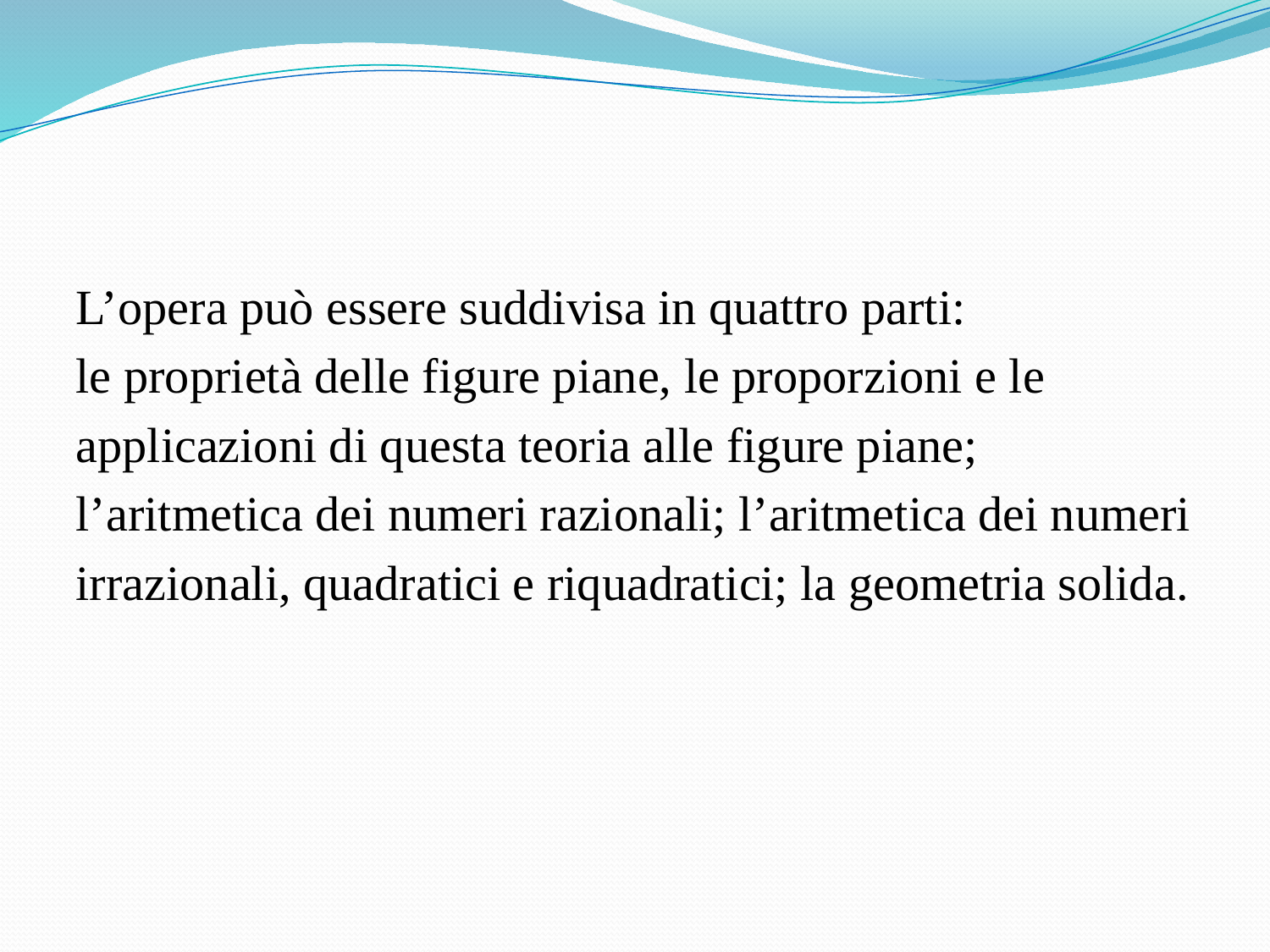

#
L’opera può essere suddivisa in quattro parti:
le proprietà delle figure piane, le proporzioni e le
applicazioni di questa teoria alle figure piane;
l’aritmetica dei numeri razionali; l’aritmetica dei numeri
irrazionali, quadratici e riquadratici; la geometria solida.